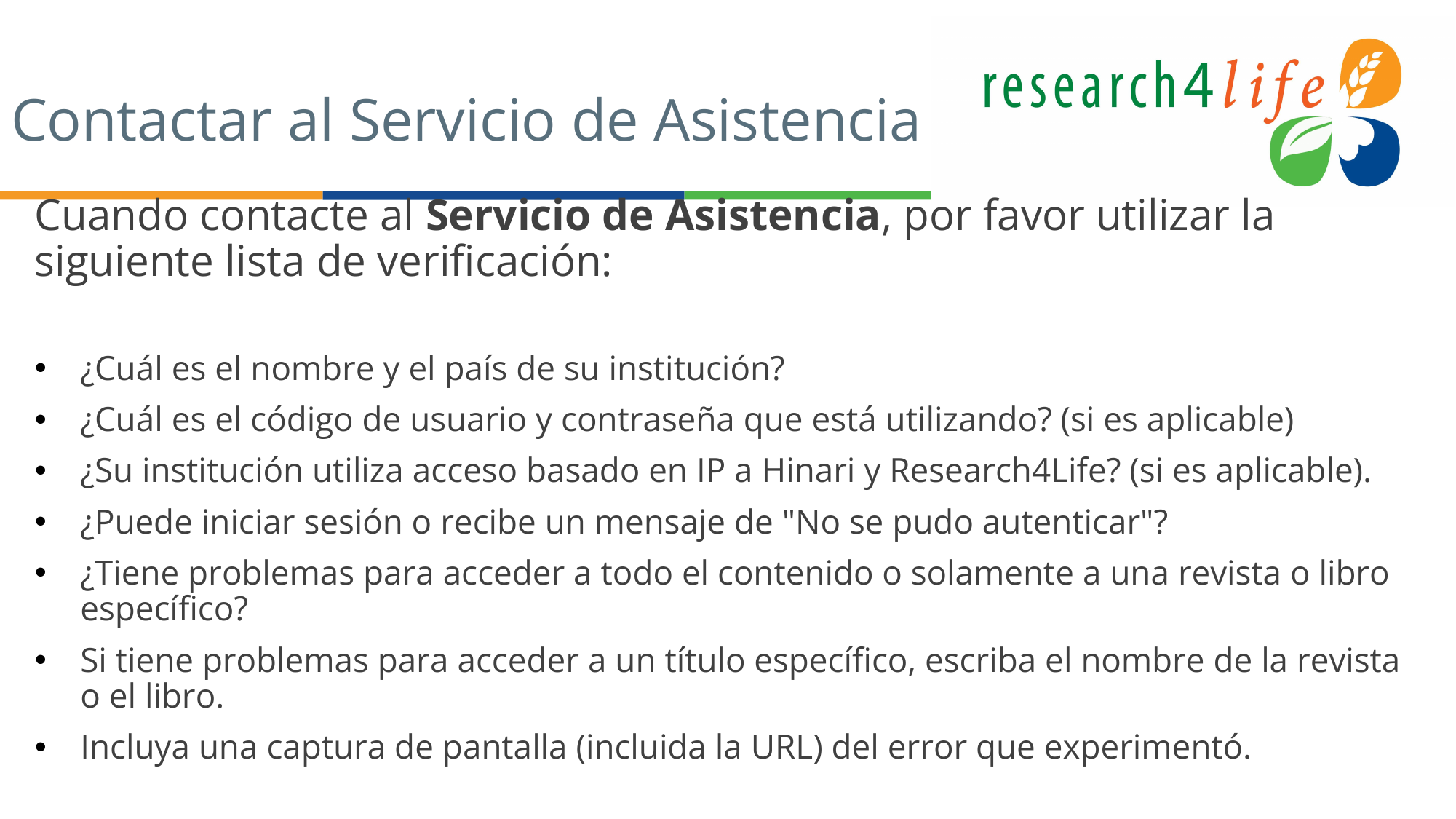

# Contactar al Servicio de Asistencia
Cuando contacte al Servicio de Asistencia, por favor utilizar la siguiente lista de verificación:

¿Cuál es el nombre y el país de su institución?
¿Cuál es el código de usuario y contraseña que está utilizando? (si es aplicable)
¿Su institución utiliza acceso basado en IP a Hinari y Research4Life? (si es aplicable).
¿Puede iniciar sesión o recibe un mensaje de "No se pudo autenticar"?
¿Tiene problemas para acceder a todo el contenido o solamente a una revista o libro específico?
Si tiene problemas para acceder a un título específico, escriba el nombre de la revista o el libro.
Incluya una captura de pantalla (incluida la URL) del error que experimentó.